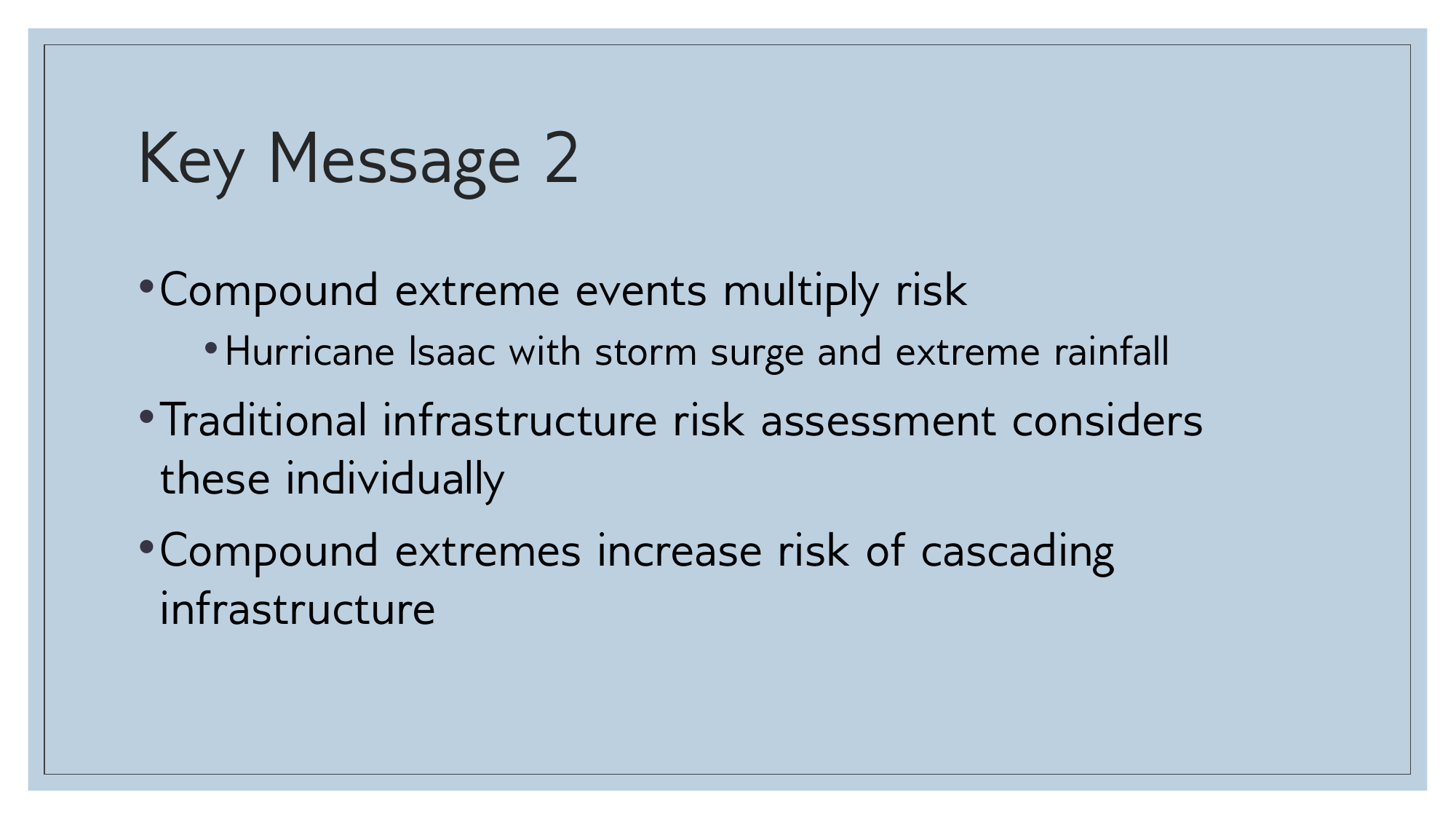

# Key Message 2
Compound extreme events multiply risk
Hurricane Isaac with storm surge and extreme rainfall
Traditional infrastructure risk assessment considers these individually
Compound extremes increase risk of cascading infrastructure